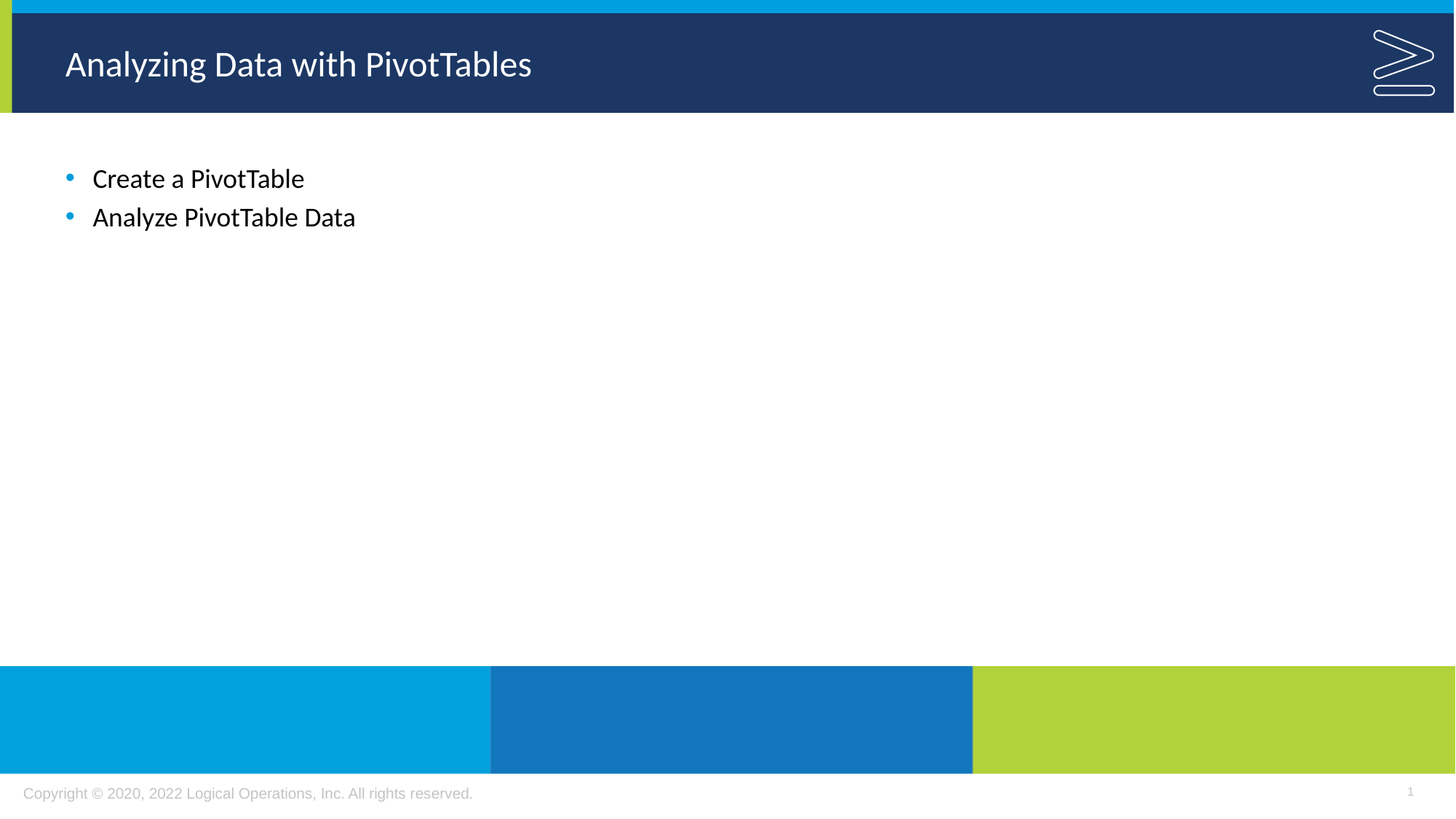

# Analyzing Data with PivotTables
Create a PivotTable
Analyze PivotTable Data
1